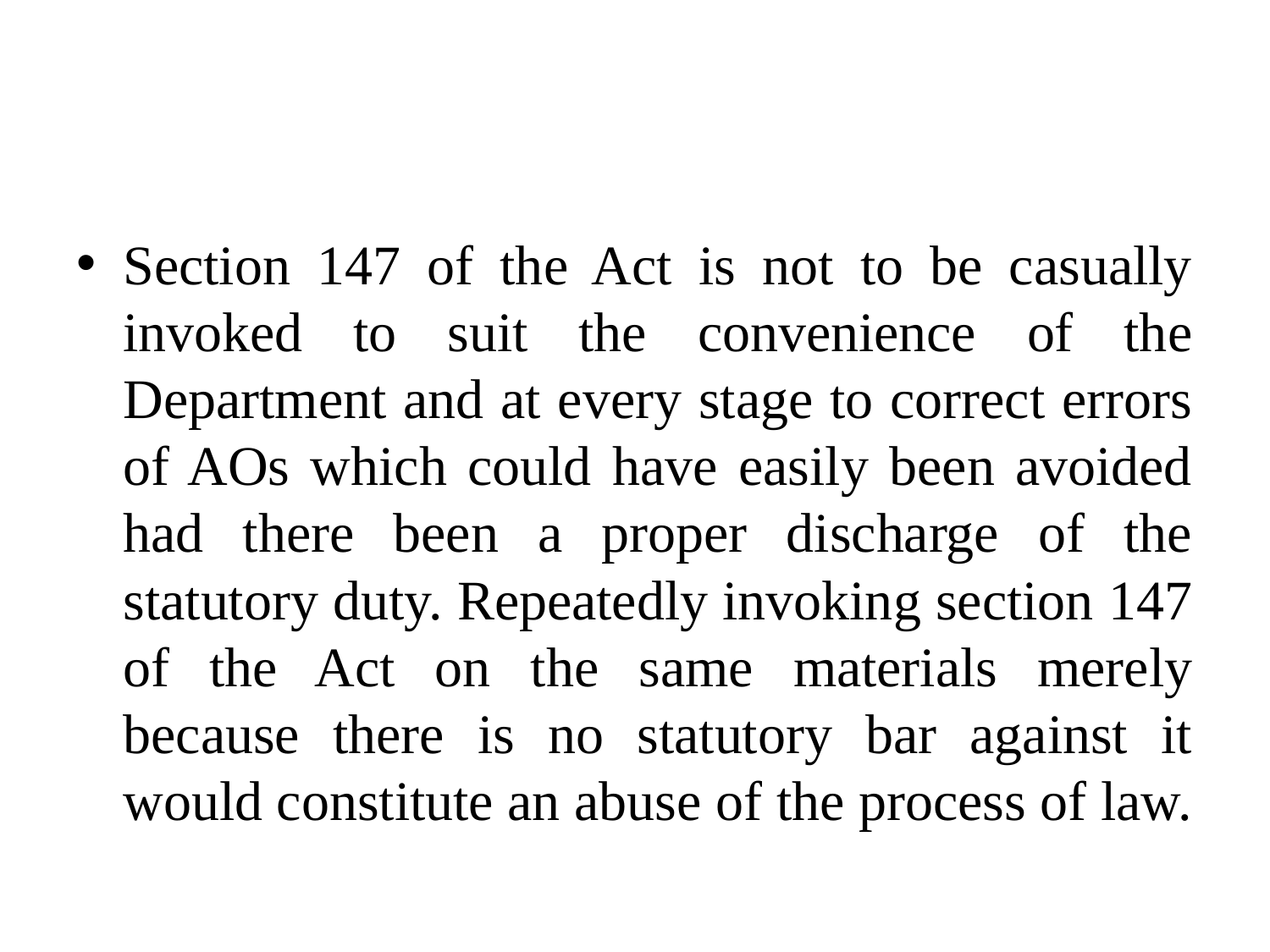

#
Section 147 of the Act is not to be casually invoked to suit the convenience of the Department and at every stage to correct errors of AOs which could have easily been avoided had there been a proper discharge of the statutory duty. Repeatedly invoking section 147 of the Act on the same materials merely because there is no statutory bar against it would constitute an abuse of the process of law.